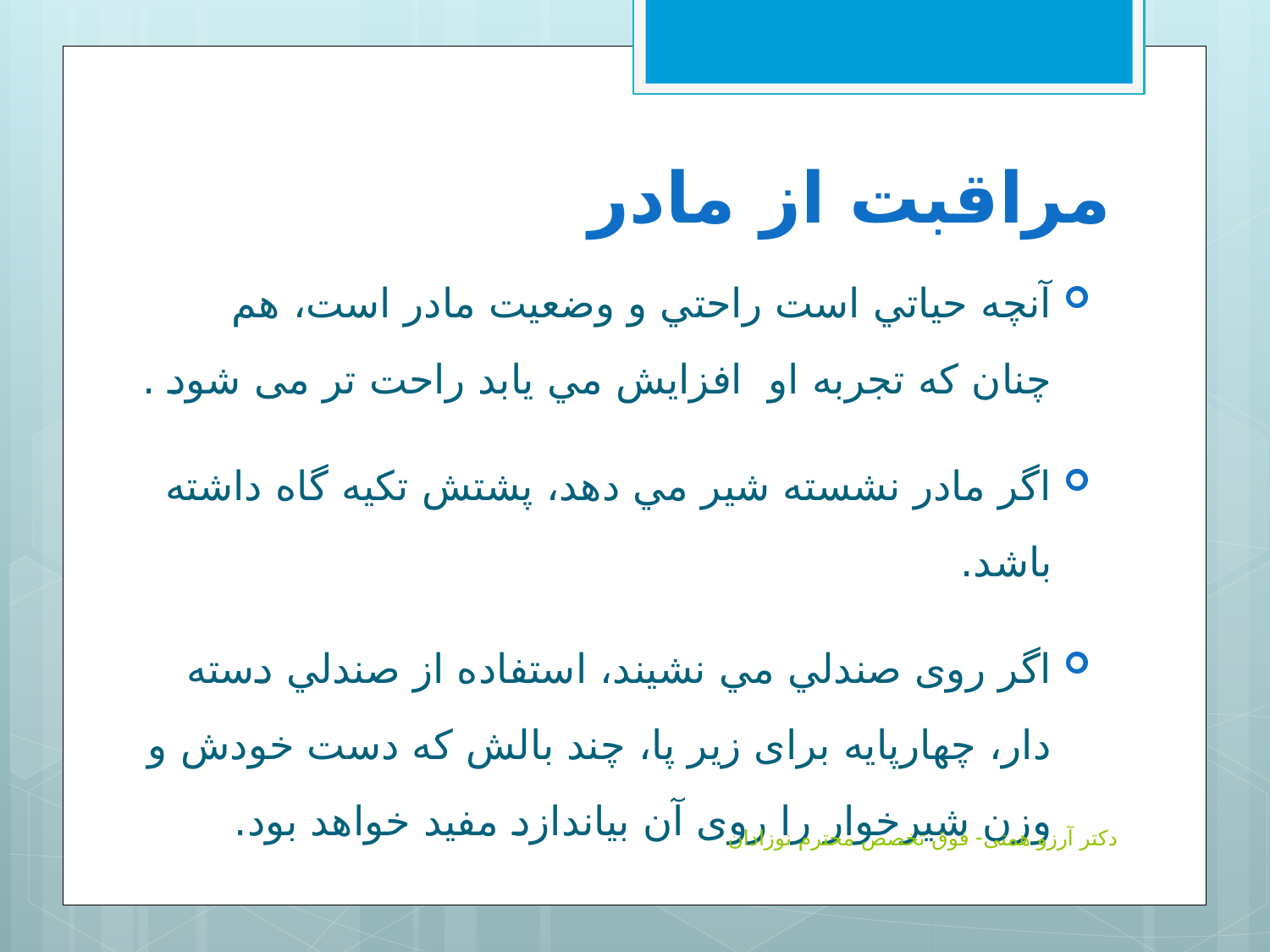

# مراقبت از مادر
آنچه حياتي است راحتي و وضعيت مادر است، هم چنان كه تجربه او  افزايش مي يابد راحت تر می شود .
اگر مادر نشسته شير مي دهد، پشتش تكيه گاه داشته باشد.
اگر روی صندلي مي نشيند، استفاده از صندلي دسته دار، چهارپايه برای زير پا، چند بالش كه دست خودش و وزن شيرخوار را روی آن بياندازد مفيد خواهد بود.
دکتر آرزو همتی- فوق تخصص محترم نوزادان